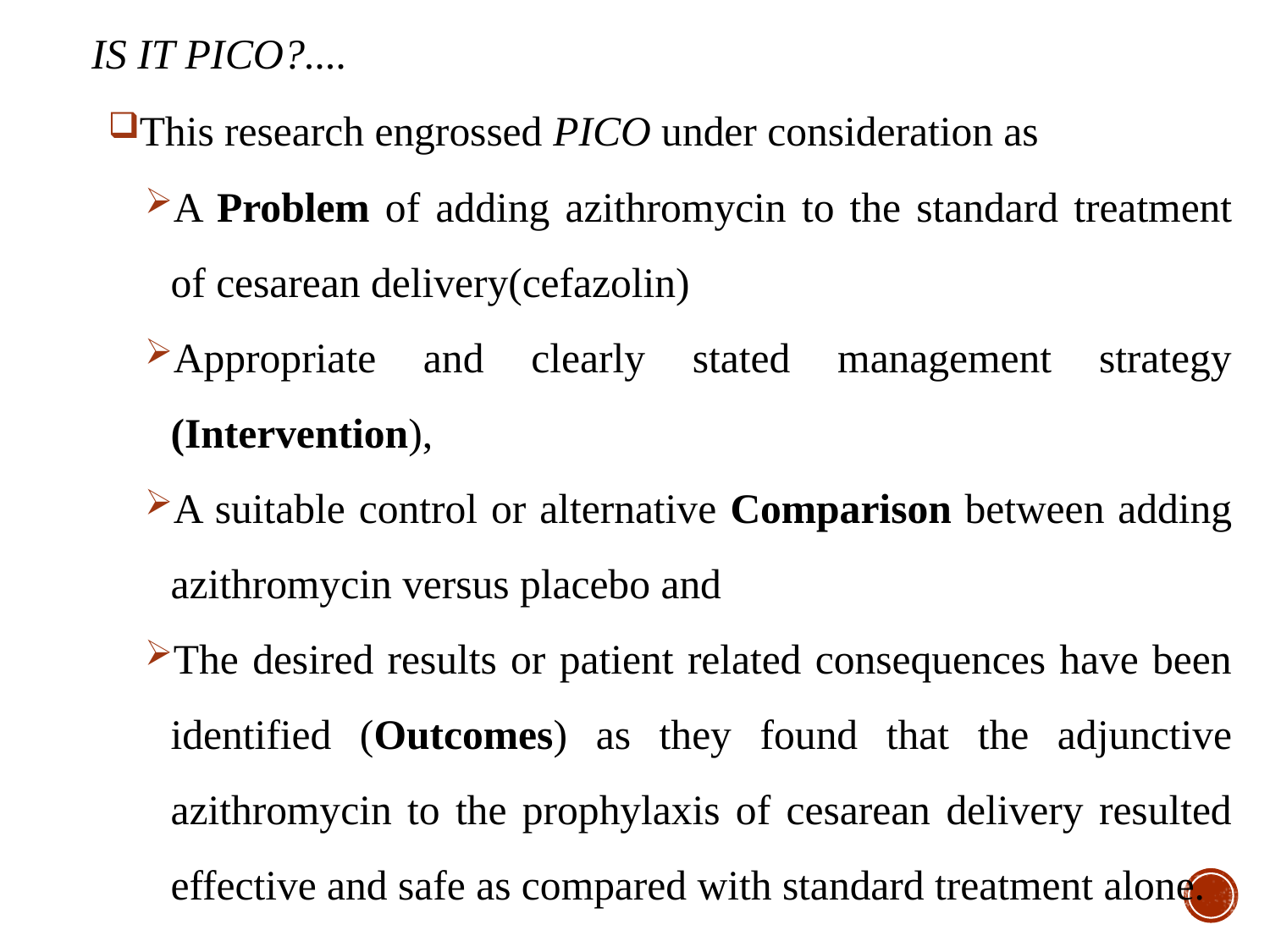

# Is it PICO?....
This research engrossed PICO under consideration as
A Problem of adding azithromycin to the standard treatment of cesarean delivery(cefazolin)
Appropriate and clearly stated management strategy (Intervention),
A suitable control or alternative Comparison between adding azithromycin versus placebo and
The desired results or patient related consequences have been identified (Outcomes) as they found that the adjunctive azithromycin to the prophylaxis of cesarean delivery resulted effective and safe as compared with standard treatment alone.

19